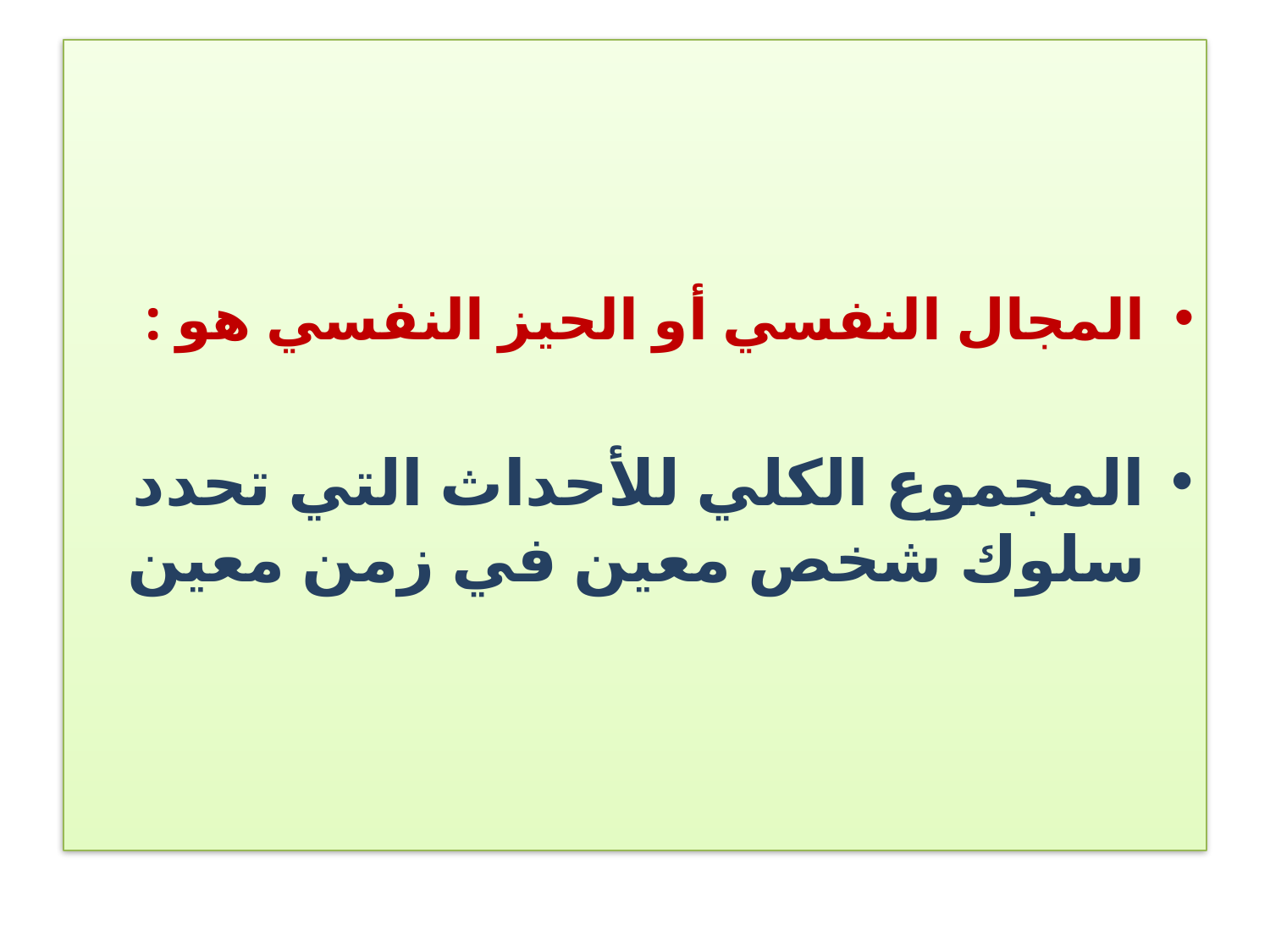

#

المجال النفسي أو الحيز النفسي هو :

المجموع الكلي للأحداث التي تحدد سلوك شخص معين في زمن معين